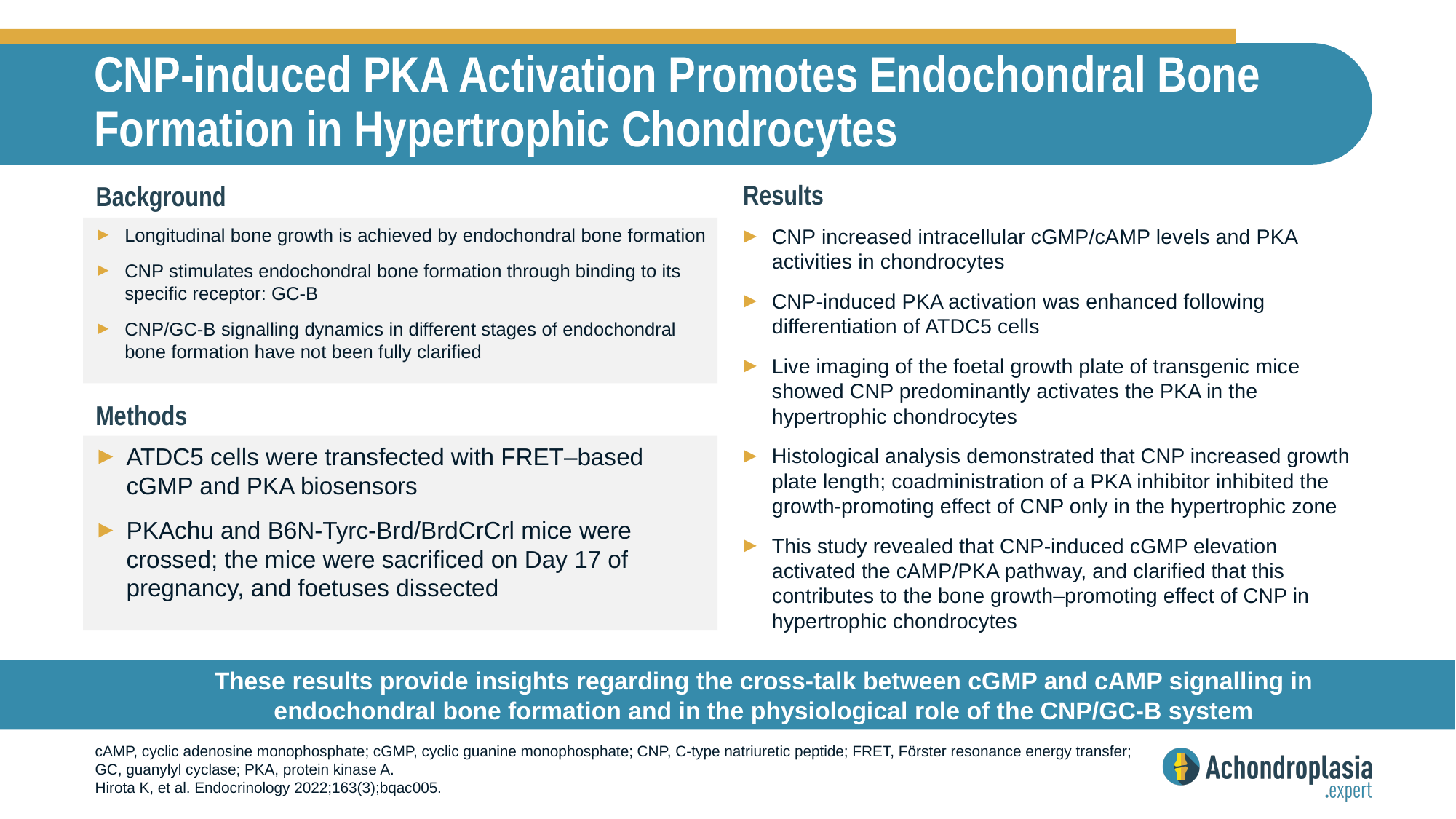

# CNP-induced PKA Activation Promotes Endochondral Bone Formation in Hypertrophic Chondrocytes
Longitudinal bone growth is achieved by endochondral bone formation
CNP stimulates endochondral bone formation through binding to its specific receptor: GC-B
CNP/GC-B signalling dynamics in different stages of endochondral bone formation have not been fully clarified
CNP increased intracellular cGMP/cAMP levels and PKA activities in chondrocytes
CNP-induced PKA activation was enhanced following differentiation of ATDC5 cells
Live imaging of the foetal growth plate of transgenic mice showed CNP predominantly activates the PKA in the hypertrophic chondrocytes
Histological analysis demonstrated that CNP increased growth plate length; coadministration of a PKA inhibitor inhibited the growth-promoting effect of CNP only in the hypertrophic zone
This study revealed that CNP-induced cGMP elevation activated the cAMP/PKA pathway, and clarified that this contributes to the bone growth–promoting effect of CNP in hypertrophic chondrocytes
ATDC5 cells were transfected with FRET–based cGMP and PKA biosensors
PKAchu and B6N-Tyrc-Brd/BrdCrCrl mice were crossed; the mice were sacrificed on Day 17 of pregnancy, and foetuses dissected
These results provide insights regarding the cross-talk between cGMP and cAMP signalling in endochondral bone formation and in the physiological role of the CNP/GC-B system
cAMP, cyclic adenosine monophosphate; cGMP, cyclic guanine monophosphate; CNP, C-type natriuretic peptide; FRET, Förster resonance energy transfer; GC, guanylyl cyclase; PKA, protein kinase A.
Hirota K, et al. Endocrinology 2022;163(3);bqac005.